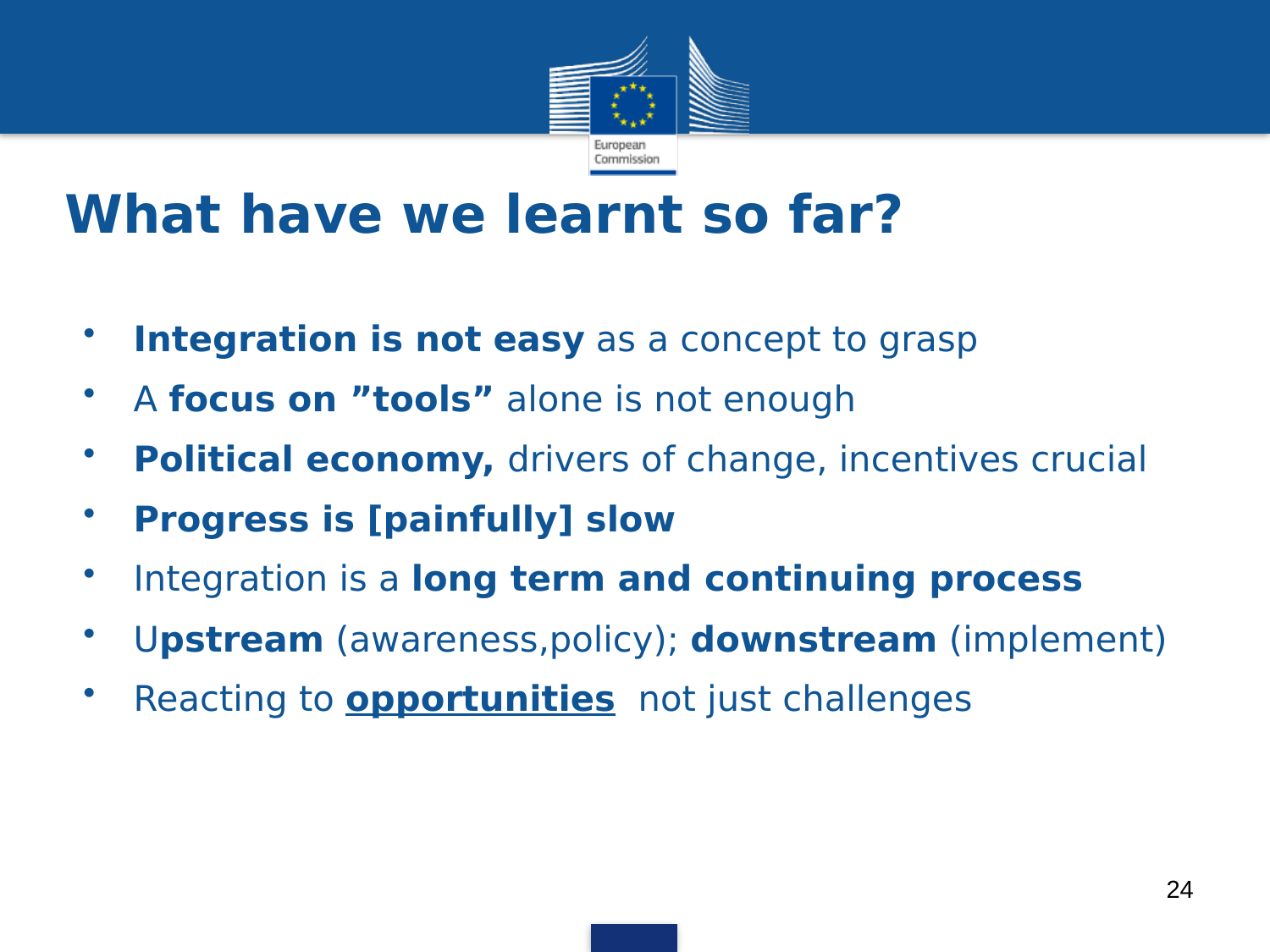

# What have we learnt so far?

Integration is not easy as a concept to grasp
A focus on ”tools” alone is not enough
Political economy, drivers of change, incentives crucial
Progress is [painfully] slow
Integration is a long term and continuing process
Upstream (awareness,policy); downstream (implement)
Reacting to opportunities  not just challenges
24